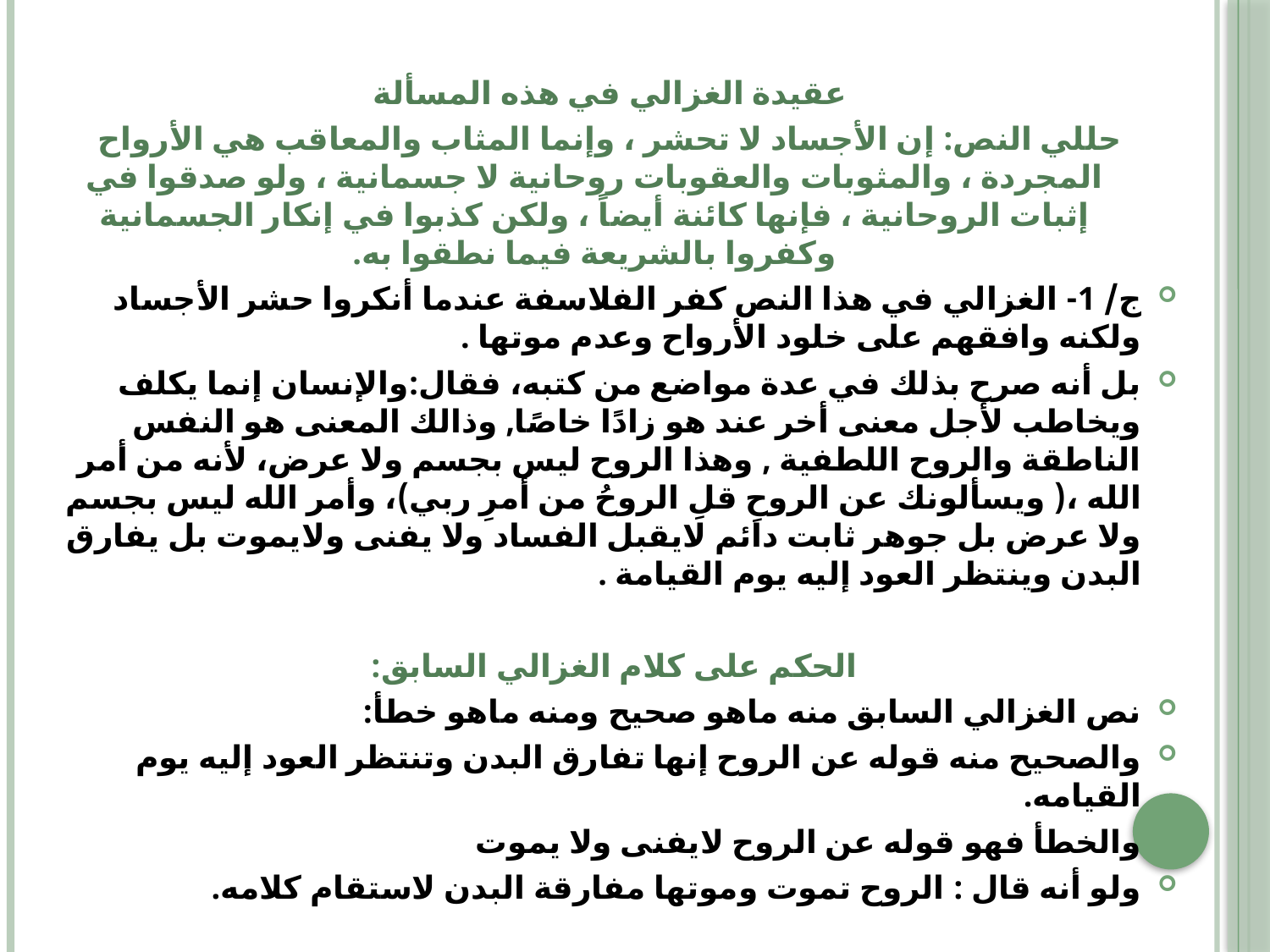

#
عقيدة الغزالي في هذه المسألة
حللي النص: إن الأجساد لا تحشر ، وإنما المثاب والمعاقب هي الأرواح المجردة ، والمثوبات والعقوبات روحانية لا جسمانية ، ولو صدقوا في إثبات الروحانية ، فإنها كائنة أيضاً ، ولكن كذبوا في إنكار الجسمانية وكفروا بالشريعة فيما نطقوا به.
ج/ 1- الغزالي في هذا النص كفر الفلاسفة عندما أنكروا حشر الأجساد ولكنه وافقهم على خلود الأرواح وعدم موتها .
بل أنه صرح بذلك في عدة مواضع من كتبه، فقال:والإنسان إنما يكلف ويخاطب لأجل معنى أخر عند هو زادًا خاصًا, وذالك المعنى هو النفس الناطقة والروح اللطفية , وهذا الروح ليس بجسم ولا عرض، لأنه من أمر الله ،( ويسألونك عن الروحِ قلِ الروحُ من أمرِ ربي)، وأمر الله ليس بجسم ولا عرض بل جوهر ثابت دائم لايقبل الفساد ولا يفنى ولايموت بل يفارق البدن وينتظر العود إليه يوم القيامة .

الحكم على كلام الغزالي السابق:
نص الغزالي السابق منه ماهو صحيح ومنه ماهو خطأ:
والصحيح منه قوله عن الروح إنها تفارق البدن وتنتظر العود إليه يوم القيامه.
والخطأ فهو قوله عن الروح لايفنى ولا يموت
ولو أنه قال : الروح تموت وموتها مفارقة البدن لاستقام كلامه.